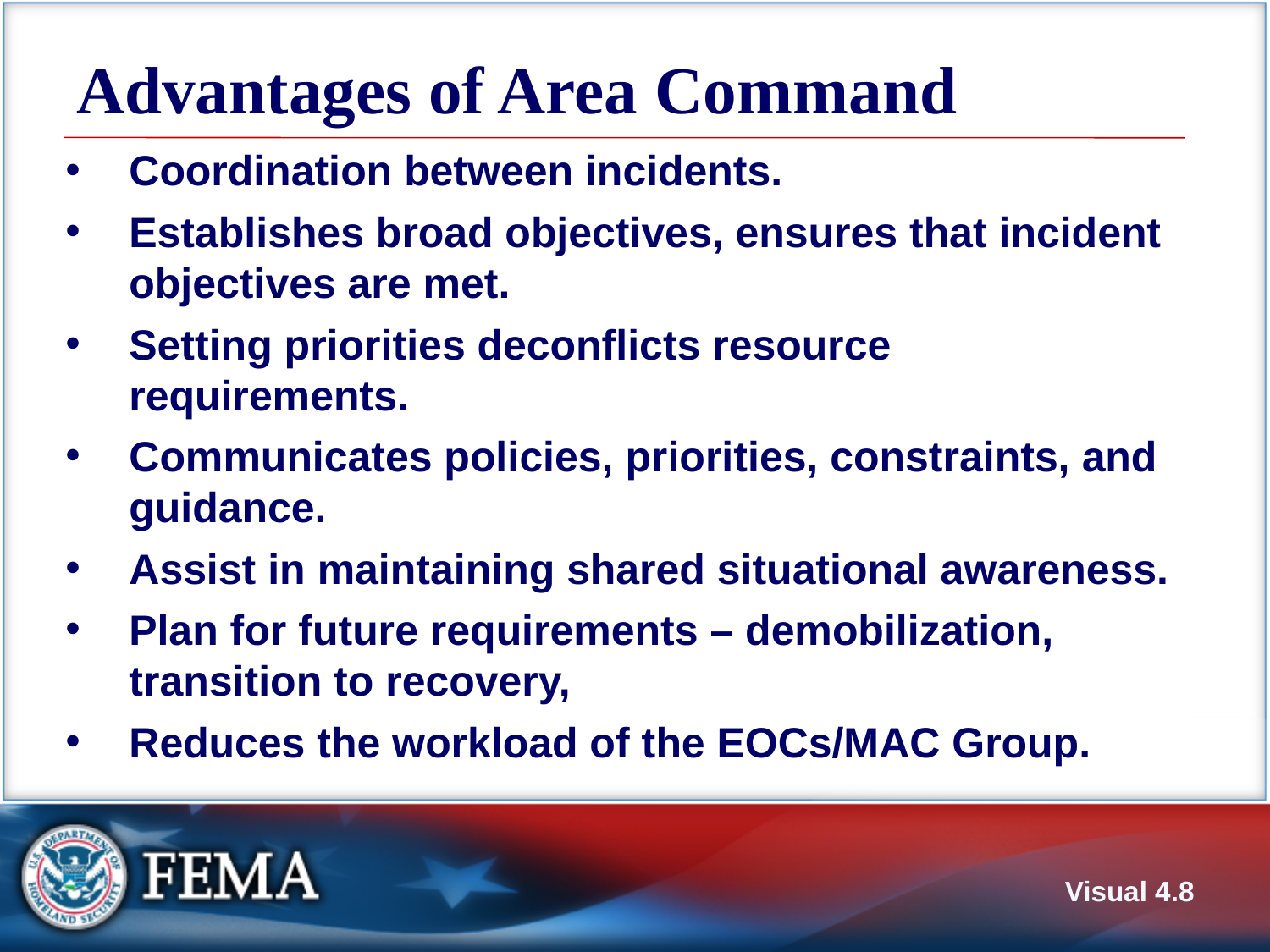

# Advantages of Area Command
Coordination between incidents.
Establishes broad objectives, ensures that incident objectives are met.
Setting priorities deconflicts resource requirements.
Communicates policies, priorities, constraints, and guidance.
Assist in maintaining shared situational awareness.
Plan for future requirements – demobilization, transition to recovery,
Reduces the workload of the EOCs/MAC Group.
Visual 4.8